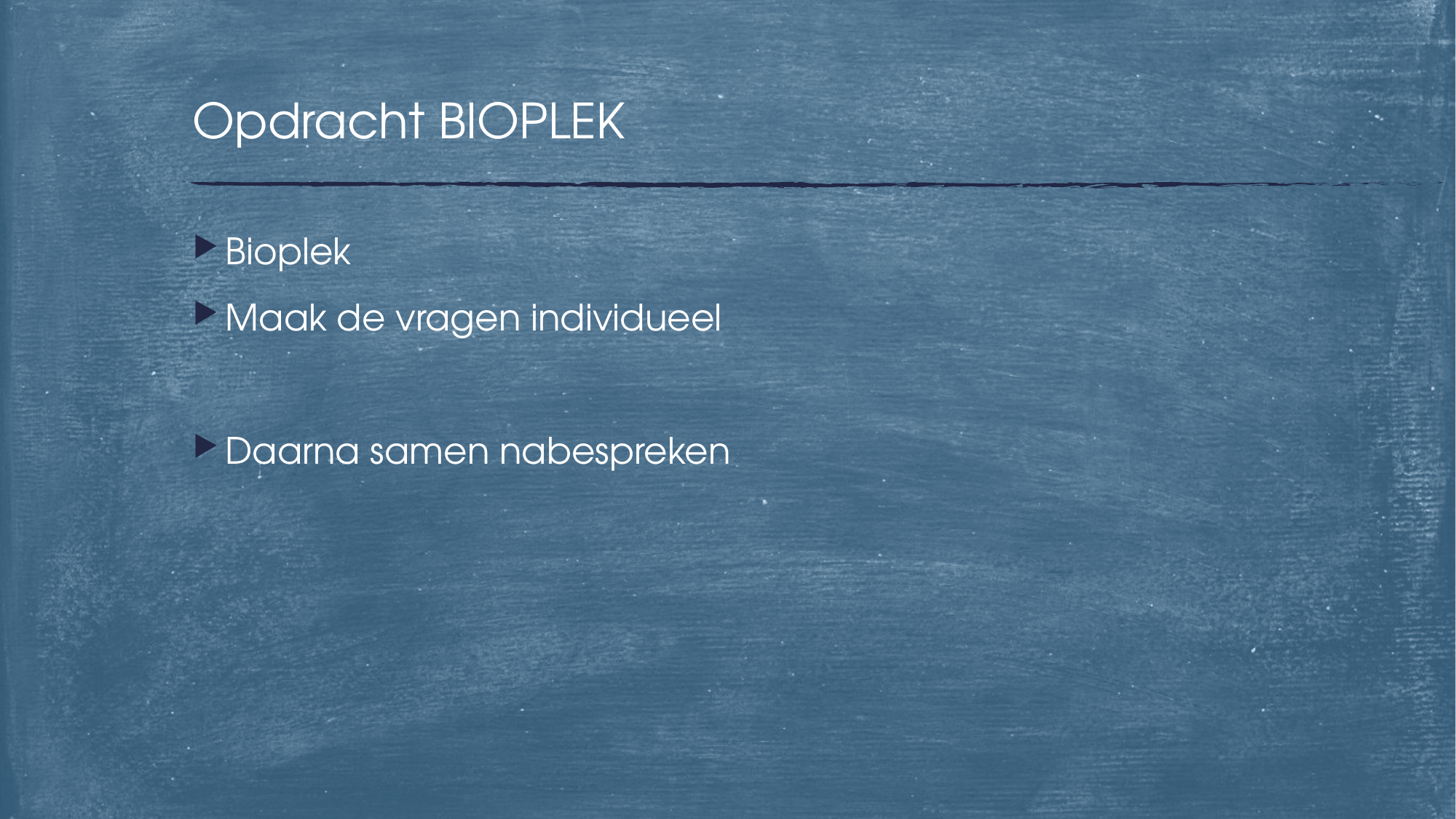

# Opdracht BIOPLEK
Bioplek
Maak de vragen individueel

Daarna samen nabespreken